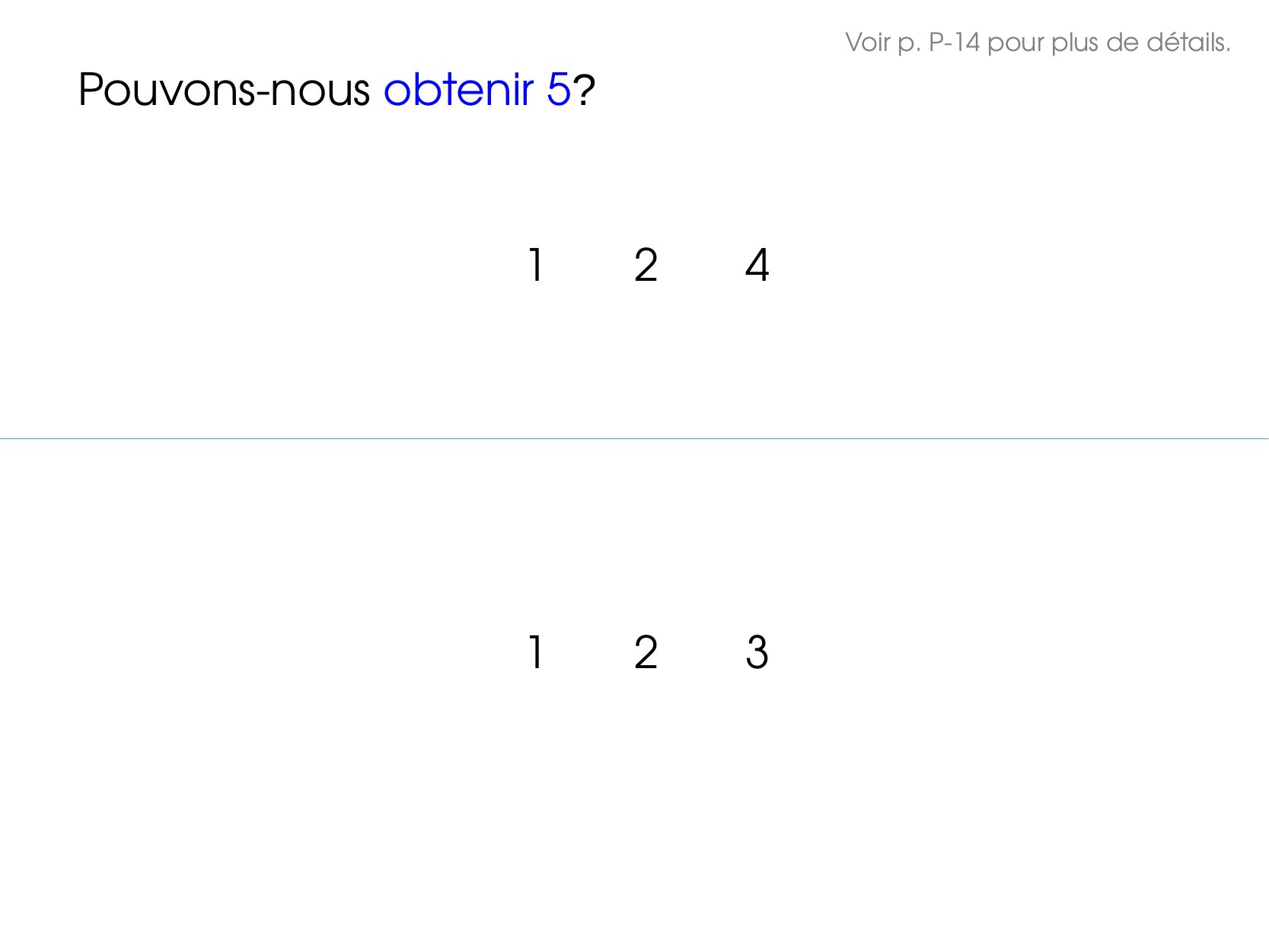

Voir p. P-14 pour plus de détails.
Pouvons-nous obtenir 5?
1       2       4
1       2       3